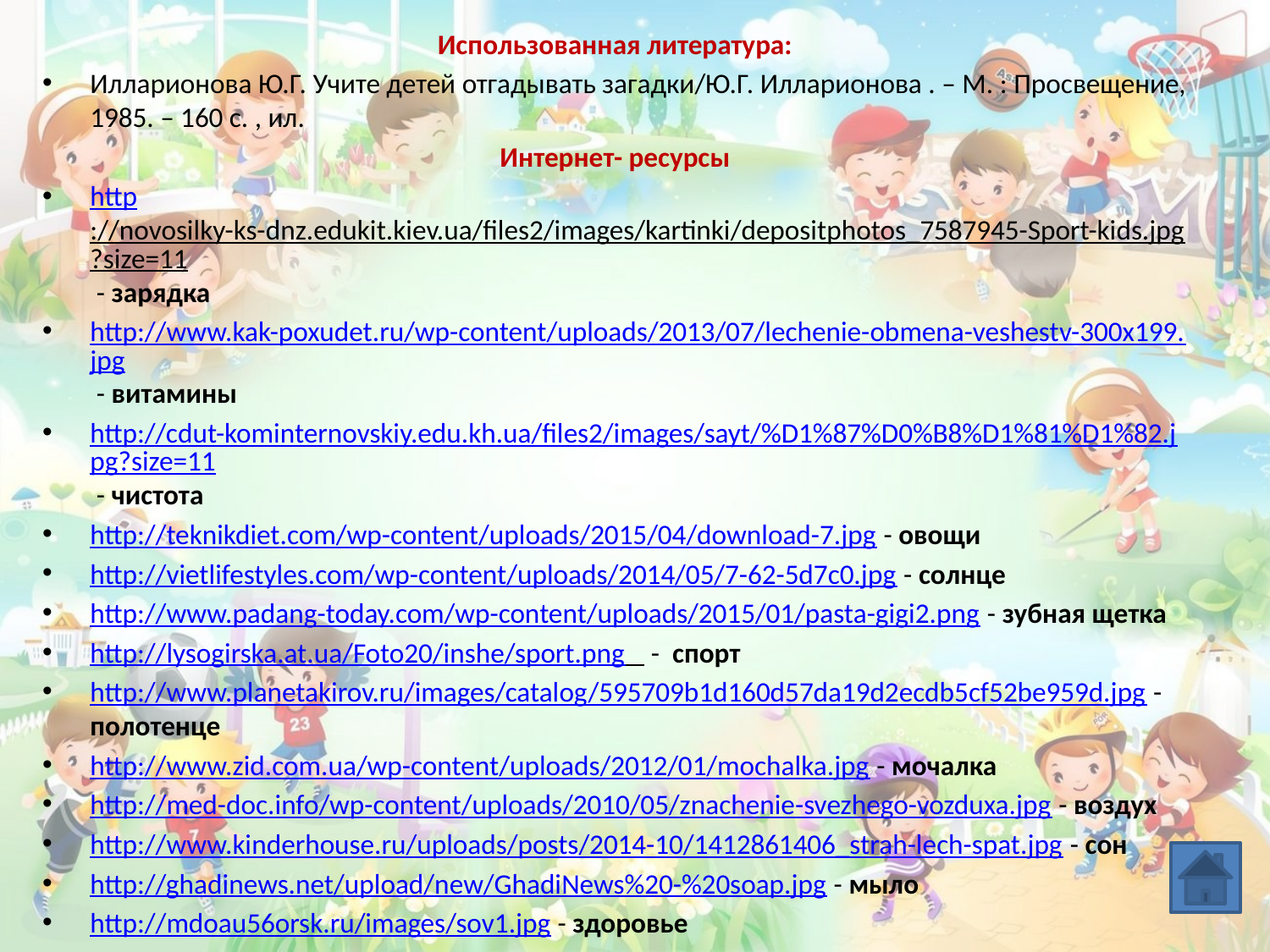

Использованная литература:
Илларионова Ю.Г. Учите детей отгадывать загадки/Ю.Г. Илларионова . – М. : Просвещение, 1985. – 160 с. , ил.
Интернет- ресурсы
http://novosilky-ks-dnz.edukit.kiev.ua/files2/images/kartinki/depositphotos_7587945-Sport-kids.jpg?size=11 - зарядка
http://www.kak-poxudet.ru/wp-content/uploads/2013/07/lechenie-obmena-veshestv-300x199.jpg - витамины
http://cdut-kominternovskiy.edu.kh.ua/files2/images/sayt/%D1%87%D0%B8%D1%81%D1%82.jpg?size=11 - чистота
http://teknikdiet.com/wp-content/uploads/2015/04/download-7.jpg - овощи
http://vietlifestyles.com/wp-content/uploads/2014/05/7-62-5d7c0.jpg - солнце
http://www.padang-today.com/wp-content/uploads/2015/01/pasta-gigi2.png - зубная щетка
http://lysogirska.at.ua/Foto20/inshe/sport.png    -  спорт
http://www.planetakirov.ru/images/catalog/595709b1d160d57da19d2ecdb5cf52be959d.jpg - полотенце
http://www.zid.com.ua/wp-content/uploads/2012/01/mochalka.jpg - мочалка
http://med-doc.info/wp-content/uploads/2010/05/znachenie-svezhego-vozduxa.jpg - воздух
http://www.kinderhouse.ru/uploads/posts/2014-10/1412861406_strah-lech-spat.jpg - сон
http://ghadinews.net/upload/new/GhadiNews%20-%20soap.jpg - мыло
http://mdoau56orsk.ru/images/sov1.jpg - здоровье
http://hokiloto.com/data_images/56a9c7ceceaf5.jpg - фон